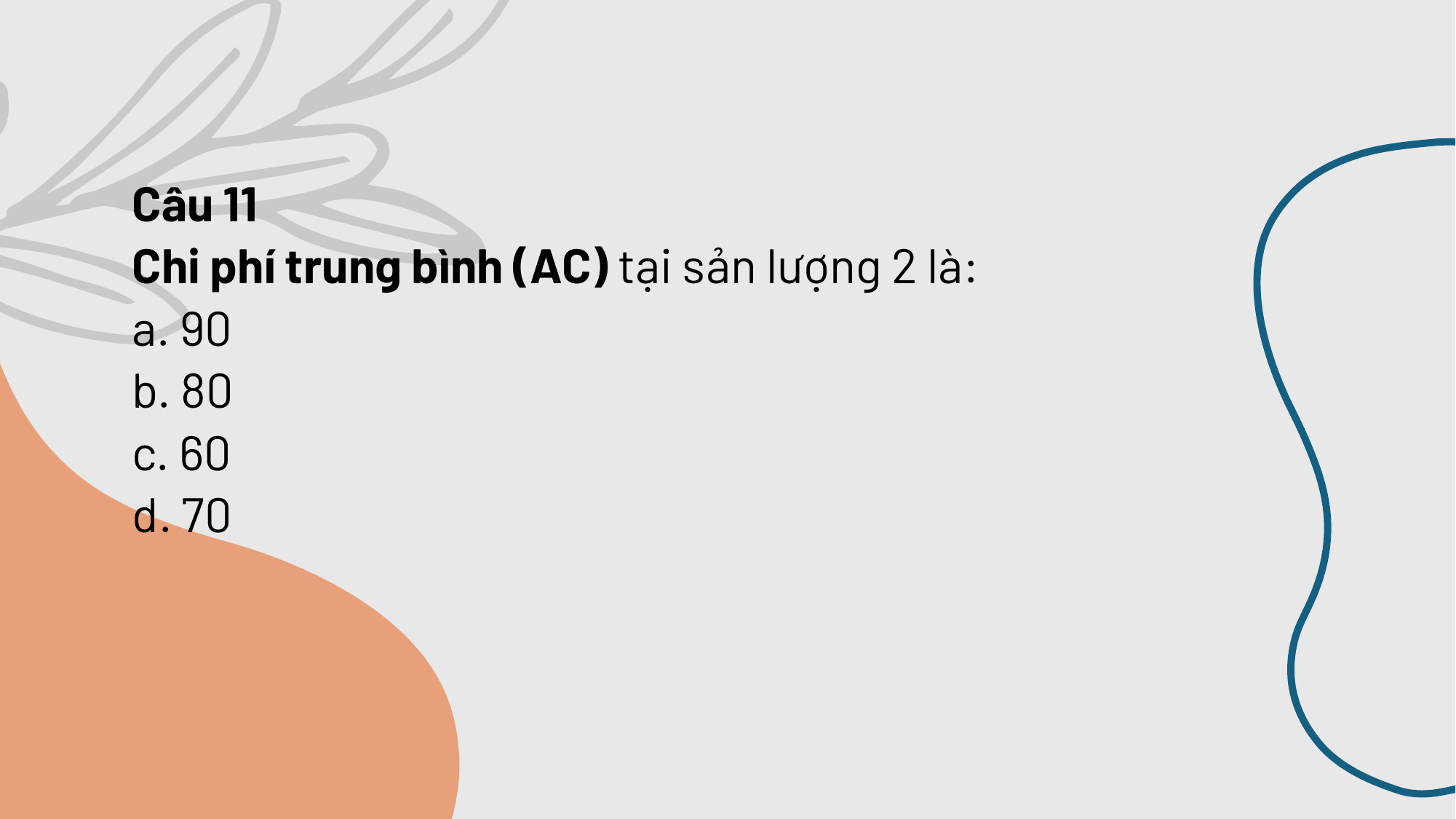

# Câu 11 Chi phí trung bình (AC) tại sản lượng 2 là: a. 90 b. 80 c. 60 d. 70